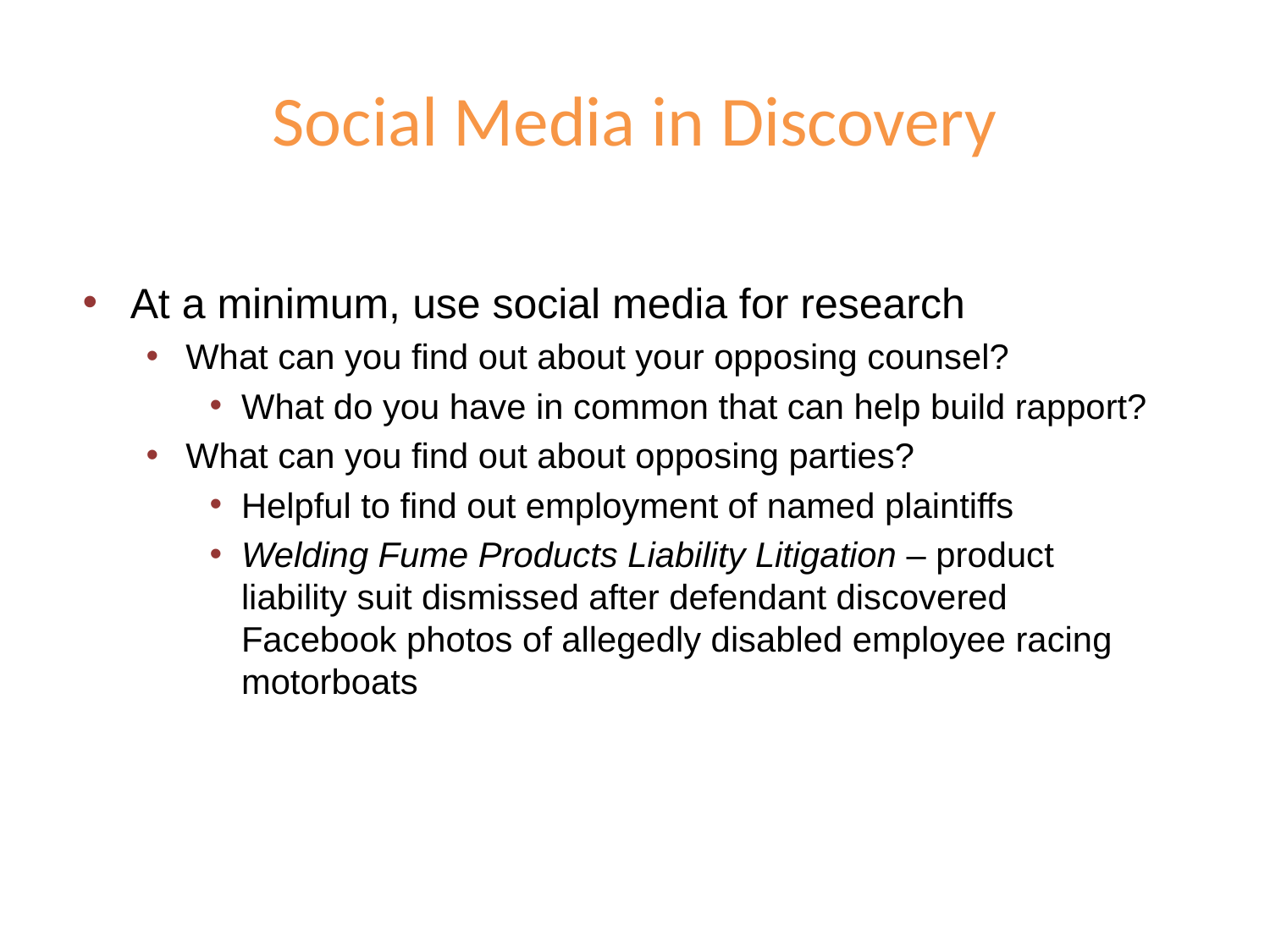

# Social Media in Discovery
At a minimum, use social media for research
What can you find out about your opposing counsel?
What do you have in common that can help build rapport?
What can you find out about opposing parties?
Helpful to find out employment of named plaintiffs
Welding Fume Products Liability Litigation – product liability suit dismissed after defendant discovered Facebook photos of allegedly disabled employee racing motorboats